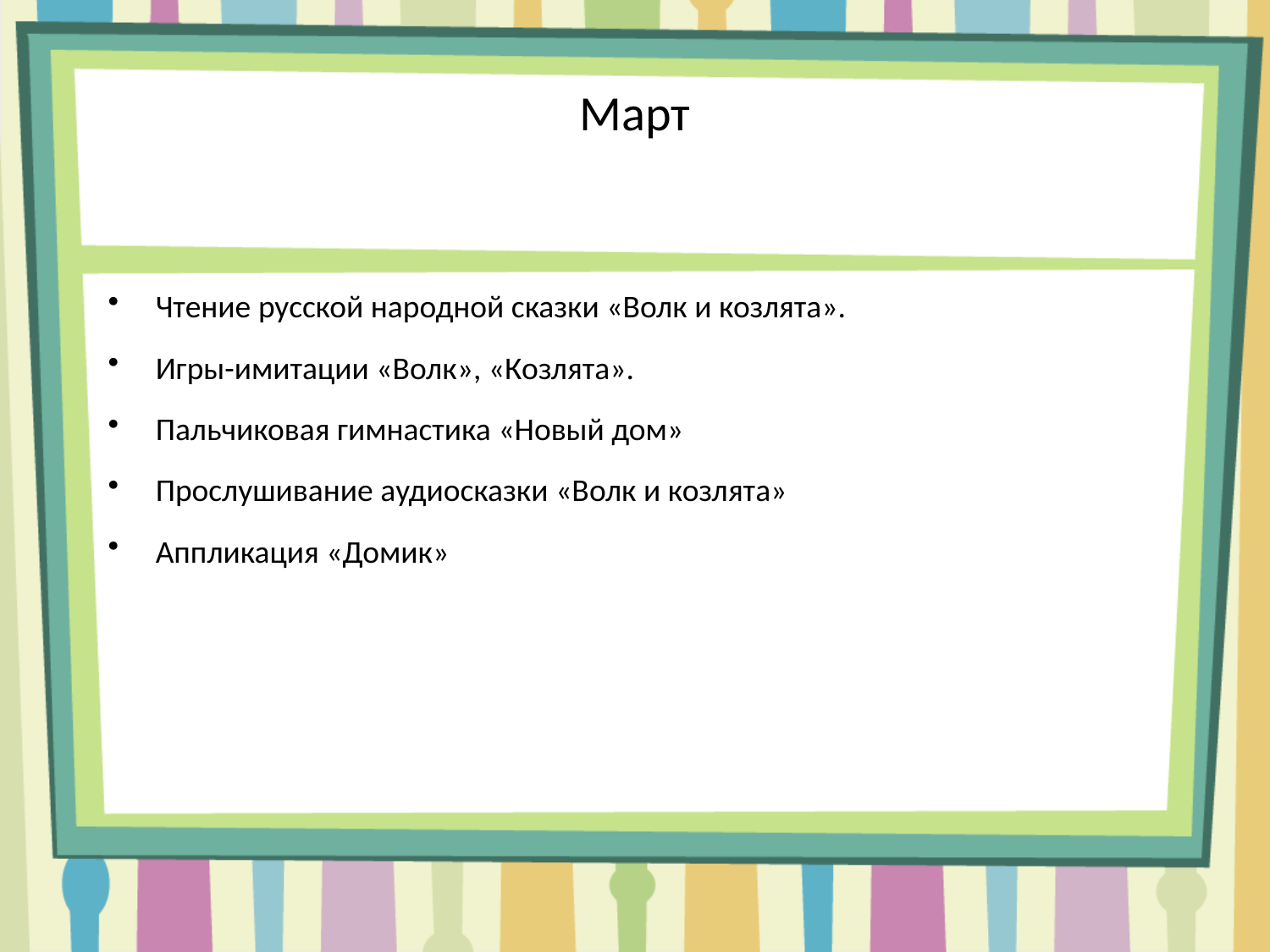

# Март

Чтение русской народной сказки «Волк и козлята».
Игры-имитации «Волк», «Козлята».
Пальчиковая гимнастика «Новый дом»
Прослушивание аудиосказки «Волк и козлята»
Аппликация «Домик»